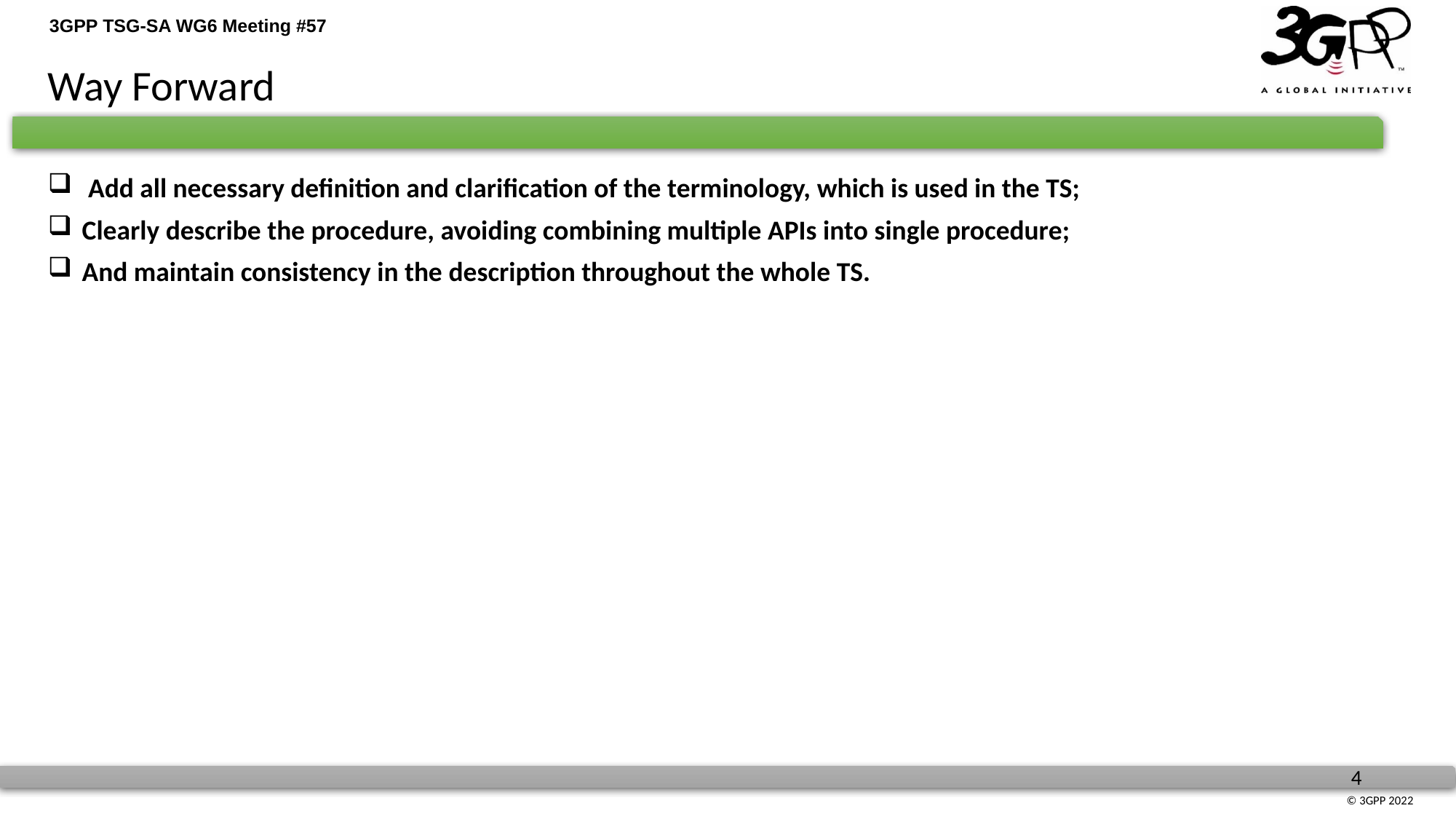

Way Forward
 Add all necessary definition and clarification of the terminology, which is used in the TS;
Clearly describe the procedure, avoiding combining multiple APIs into single procedure;
And maintain consistency in the description throughout the whole TS.